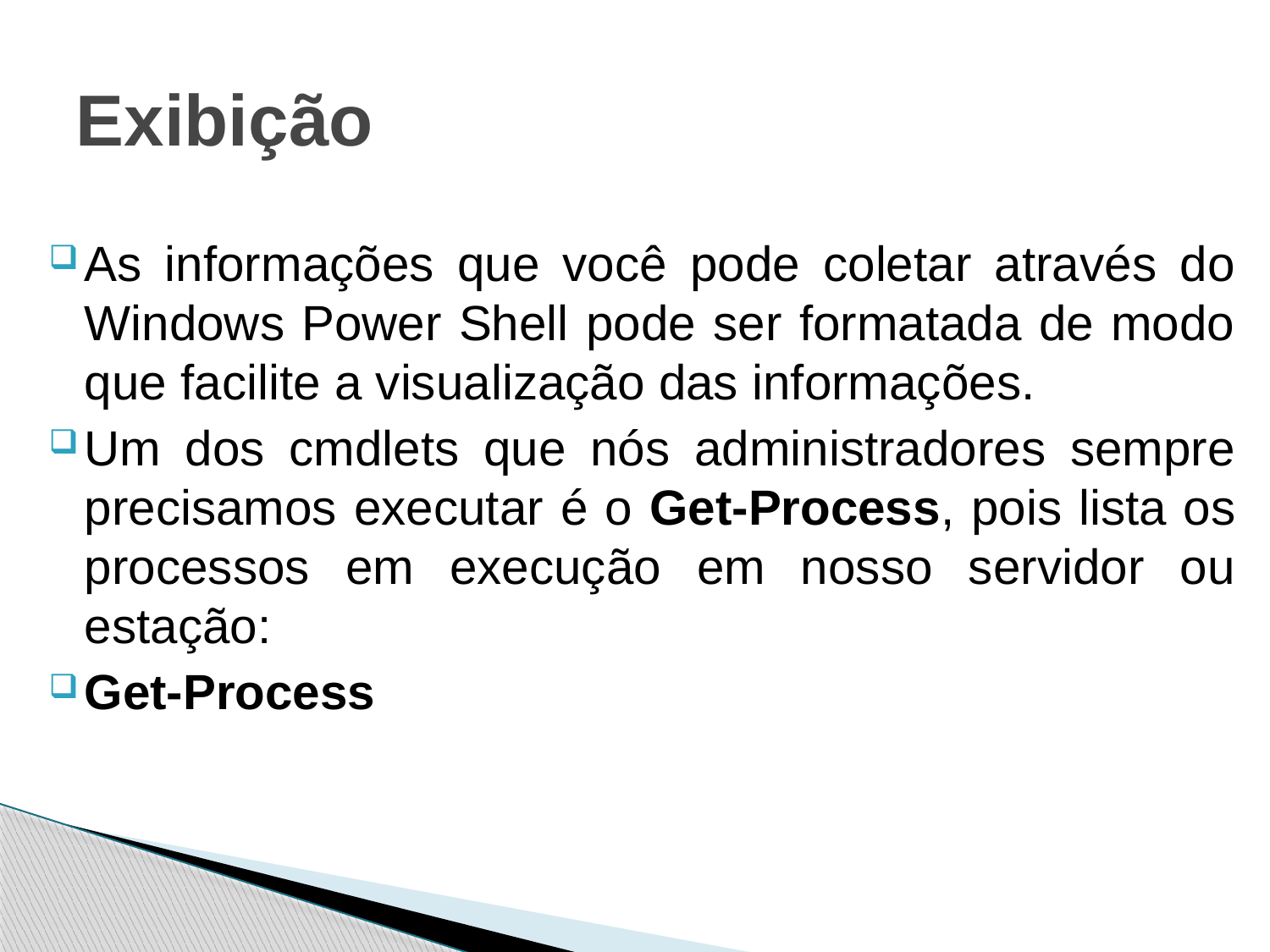

# Exibição
As informações que você pode coletar através do Windows Power Shell pode ser formatada de modo que facilite a visualização das informações.
Um dos cmdlets que nós administradores sempre precisamos executar é o Get-Process, pois lista os processos em execução em nosso servidor ou estação:
Get-Process